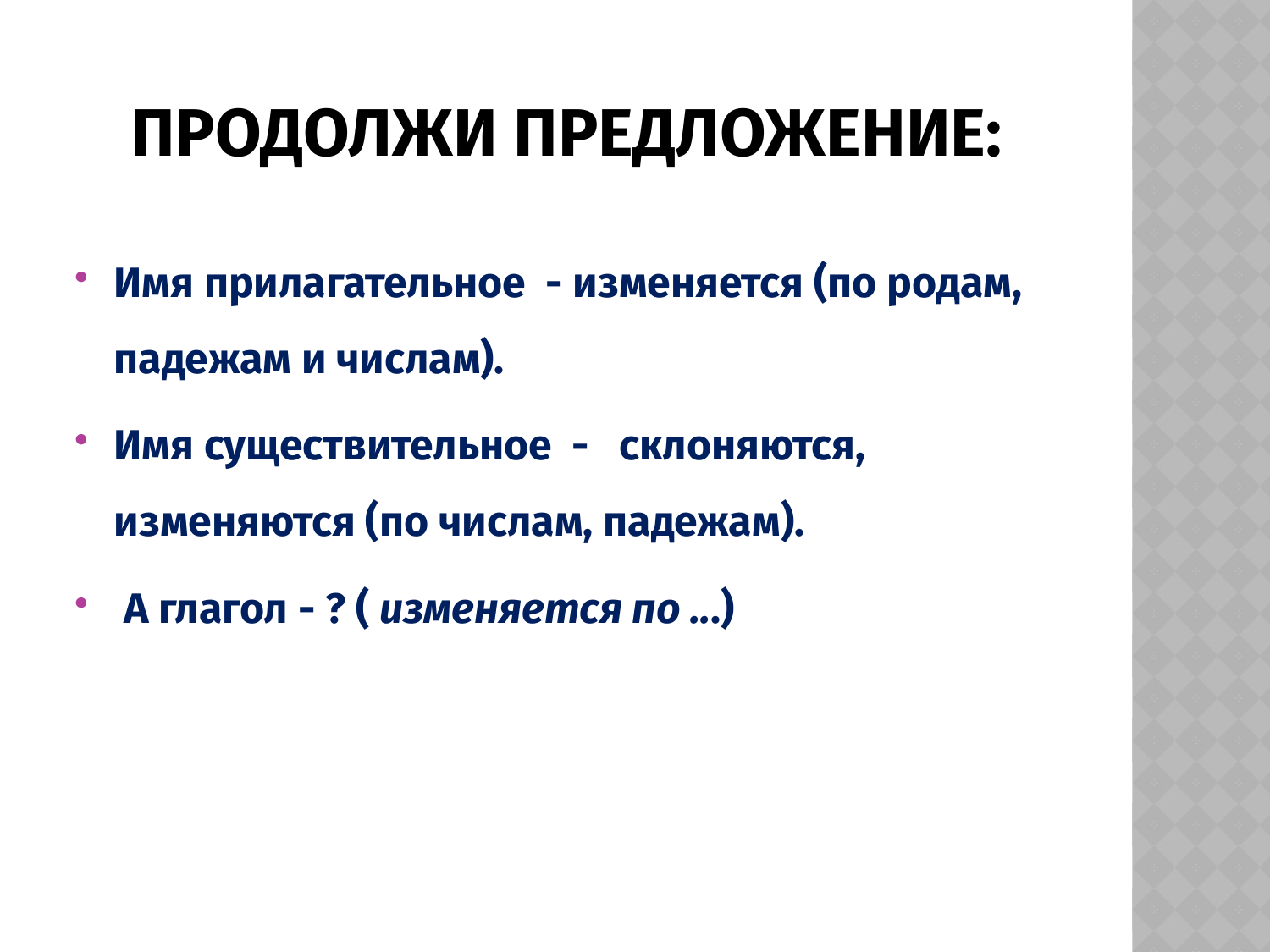

# Продолжи предложение:
Имя прилагательное  - изменяется (по родам,  падежам и числам).
Имя существительное  -   склоняются, изменяются (по числам, падежам).
 А глагол - ? ( изменяется по ...)